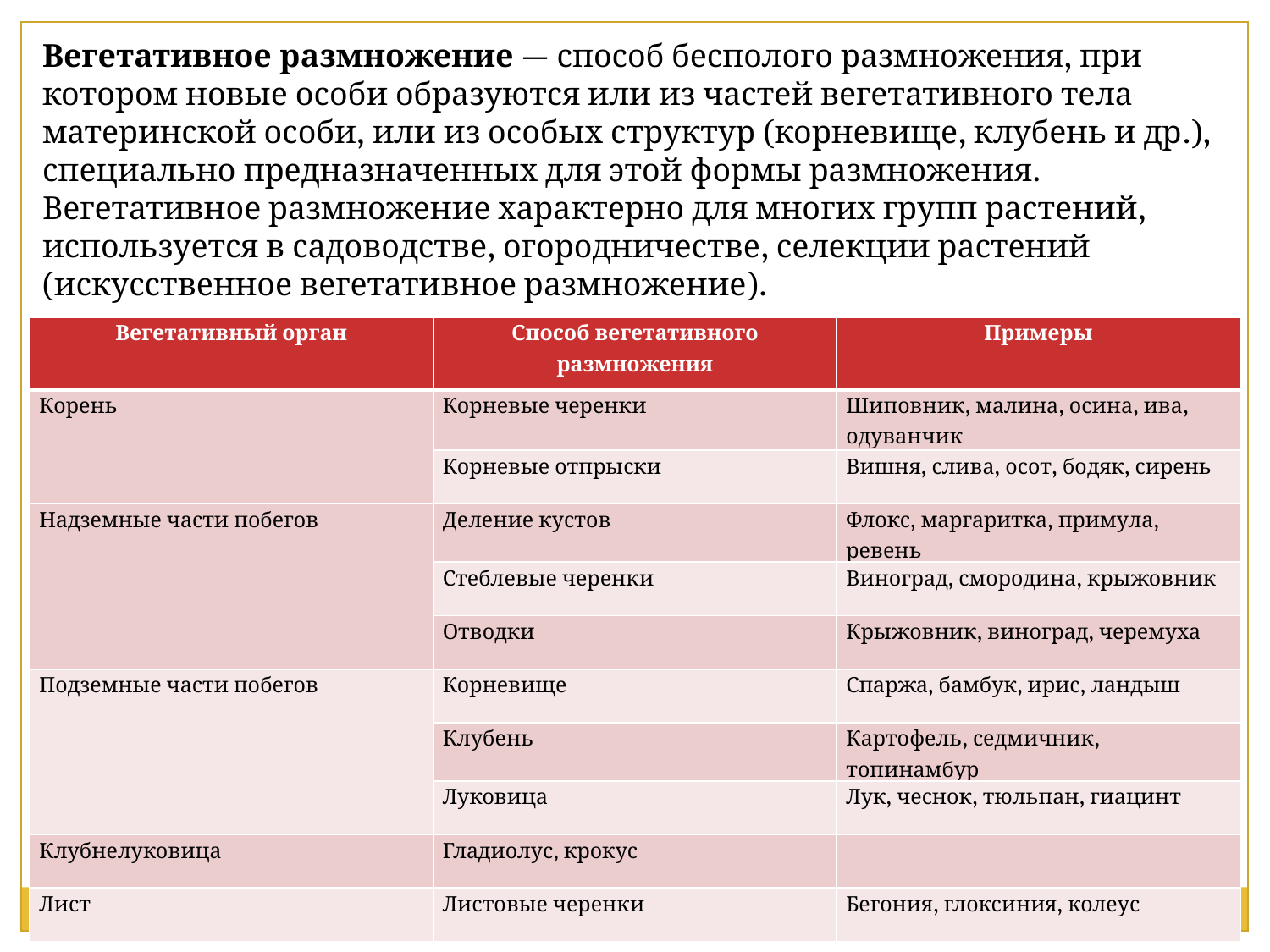

Вегетативное размножение — способ бесполого размножения, при котором новые особи образуются или из частей вегетативного тела материнской особи, или из особых структур (корневище, клубень и др.), специально предназначенных для этой формы размножения. Вегетативное размножение характерно для многих групп растений, используется в садоводстве, огородничестве, селекции растений (искусственное вегетативное размножение).
| Вегетативный орган | Способ вегетативного размножения | Примеры |
| --- | --- | --- |
| Корень | Корневые черенки | Шиповник, малина, осина, ива, одуванчик |
|  | Корневые отпрыски | Вишня, слива, осот, бодяк, сирень |
| Надземные части побегов | Деление кустов | Флокс, маргаритка, примула, ревень |
|  | Стеблевые черенки | Виноград, смородина, крыжовник |
|  | Отводки | Крыжовник, виноград, черемуха |
| Подземные части побегов | Корневище | Спаржа, бамбук, ирис, ландыш |
|  | Клубень | Картофель, седмичник, топинамбур |
|  | Луковица | Лук, чеснок, тюльпан, гиацинт |
| Клубнелуковица | Гладиолус, крокус |  |
| Лист | Листовые черенки | Бегония, глоксиния, колеус |